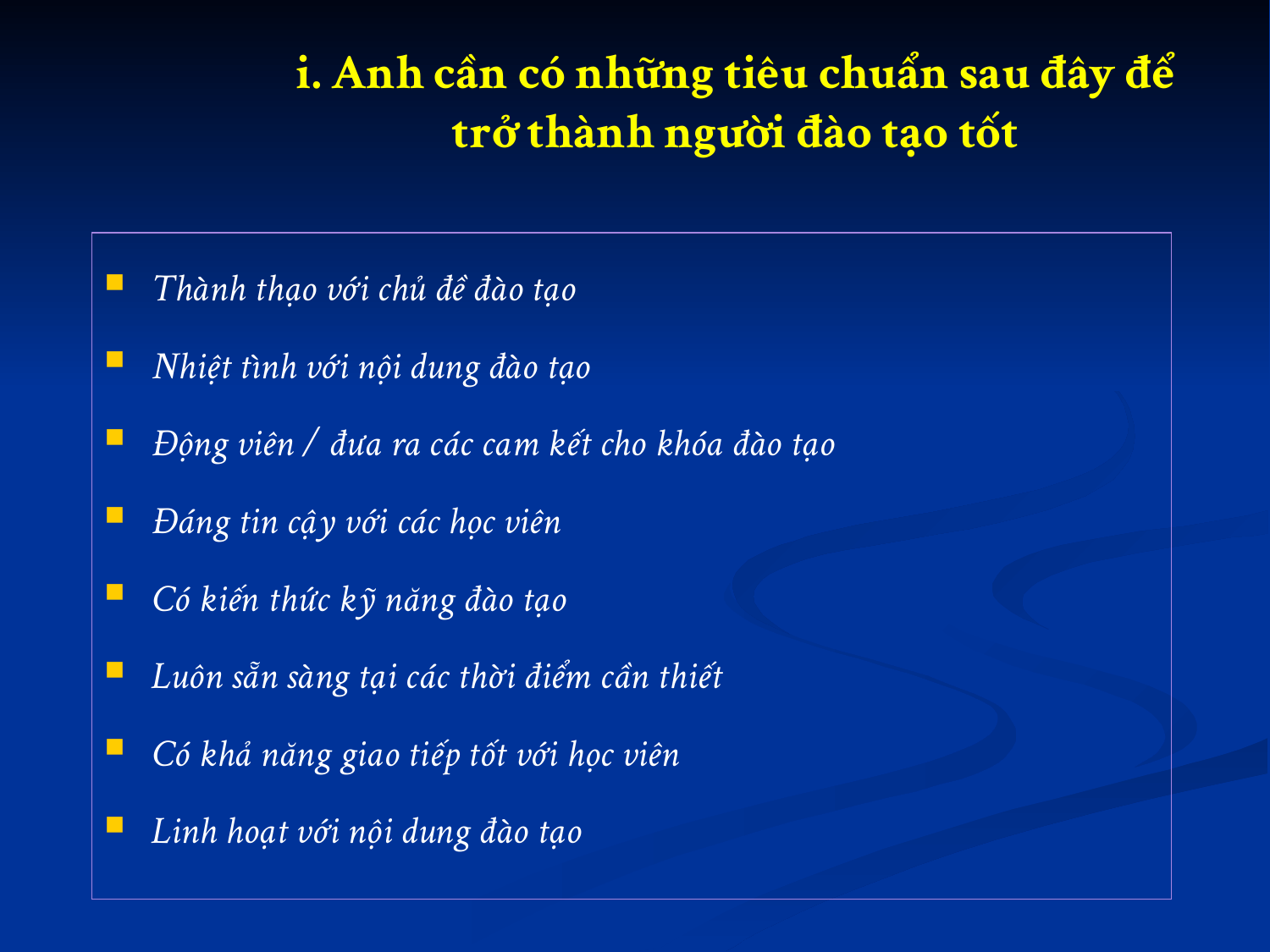

# i. Anh cần có những tiêu chuẩn sau đây để trở thành người đào tạo tốt
Thành thạo với chủ đề đào tạo
Nhiệt tình với nội dung đào tạo
Động viên / đưa ra các cam kết cho khóa đào tạo
Đáng tin cậy với các học viên
Có kiến thức kỹ năng đào tạo
Luôn sẵn sàng tại các thời điểm cần thiết
Có khả năng giao tiếp tốt với học viên
Linh hoạt với nội dung đào tạo